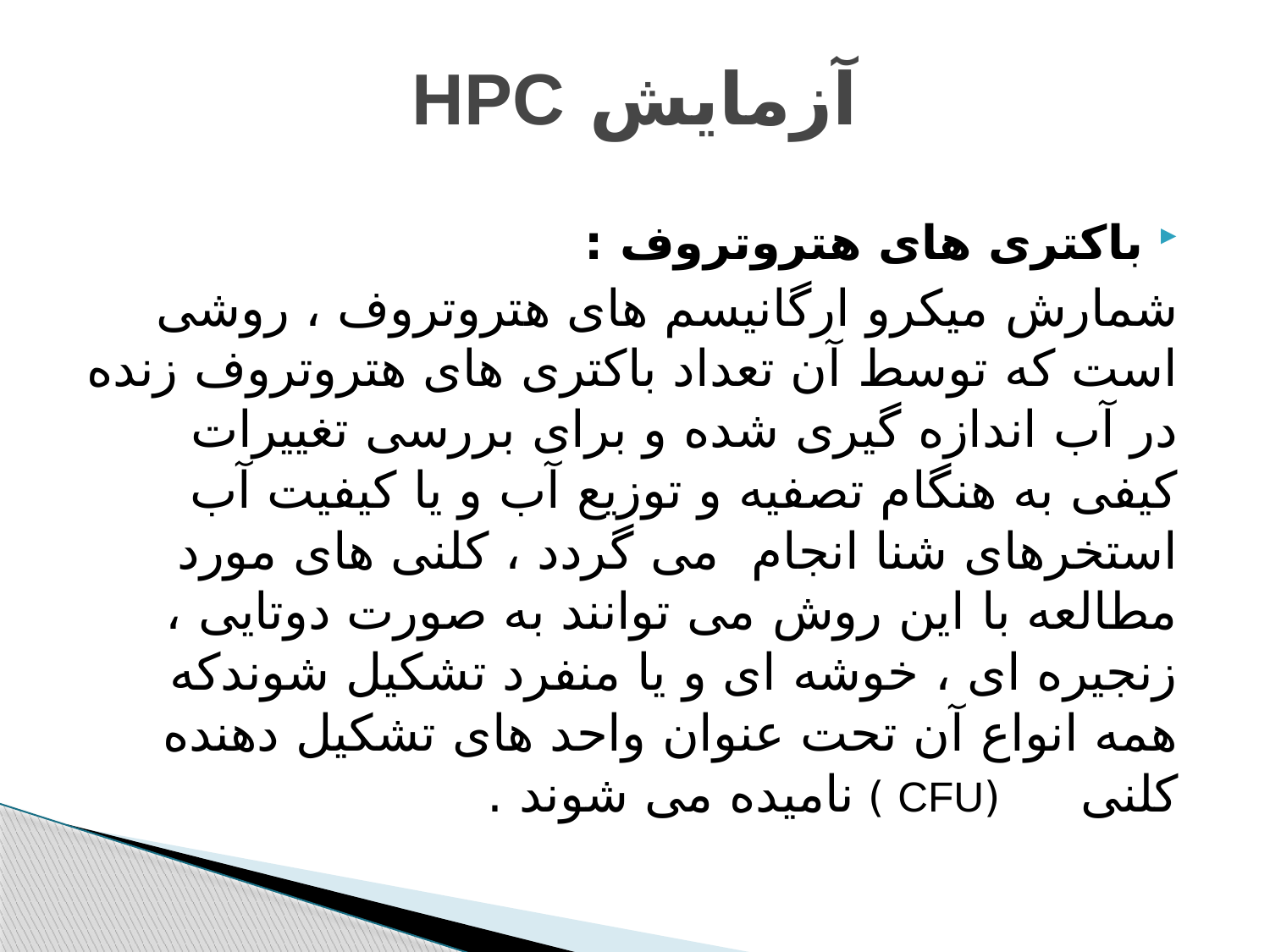

# آزمایش HPC
باکتری های هتروتروف :
شمارش میکرو ارگانیسم های هتروتروف ، روشی است که توسط آن تعداد باکتری های هتروتروف زنده در آب اندازه گیری شده و برای بررسی تغییرات کیفی به هنگام تصفیه و توزیع آب و یا کیفیت آب استخرهای شنا انجام  می گردد ، کلنی های مورد مطالعه با این روش می توانند به صورت دوتایی ، زنجیره ای ، خوشه ای و یا منفرد تشکیل شوندکه همه انواع آن تحت عنوان واحد های تشکیل دهنده کلنی     (CFU ) نامیده می شوند .